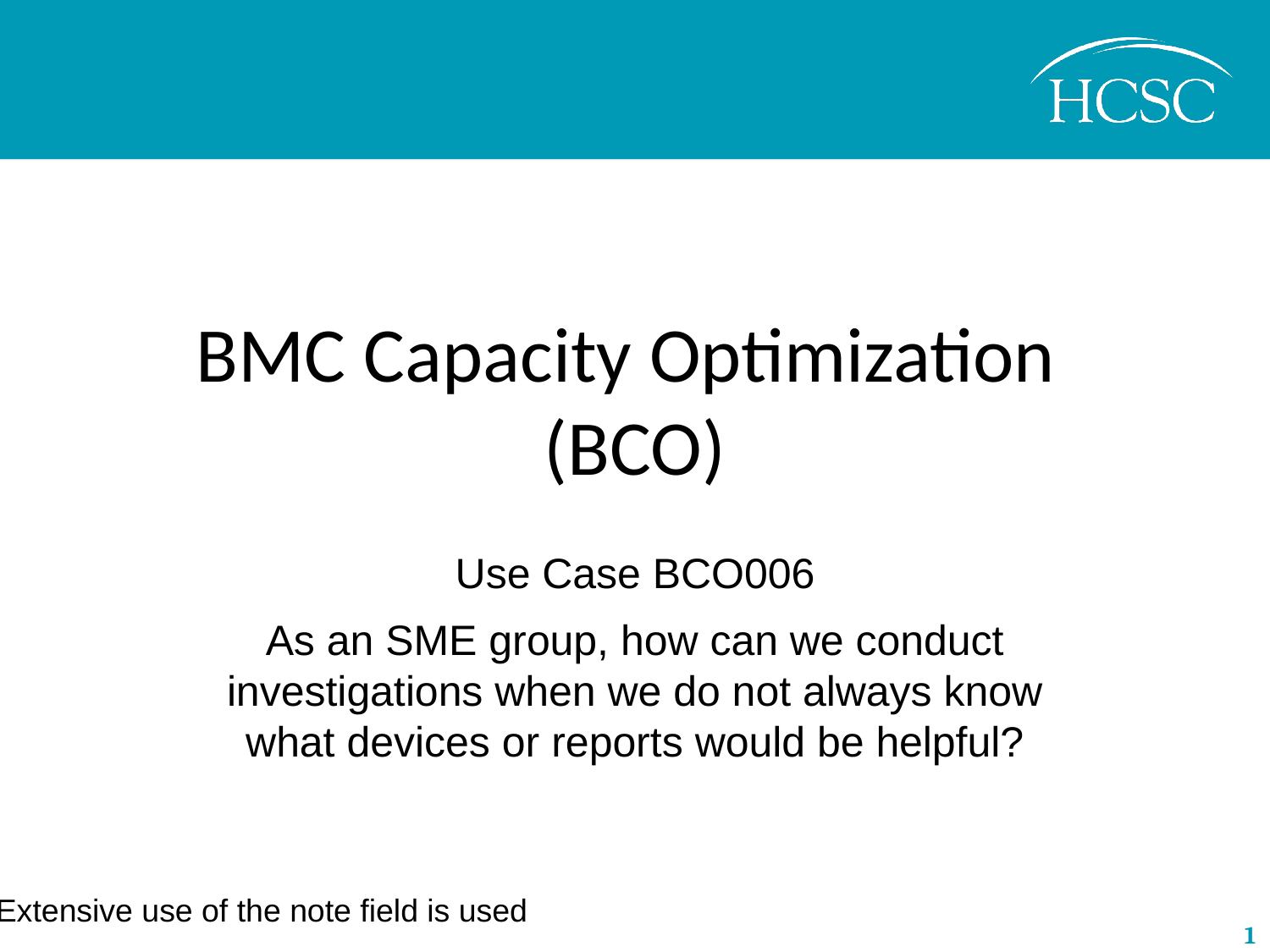

# BMC Capacity Optimization (BCO)
Use Case BCO006
As an SME group, how can we conduct investigations when we do not always know what devices or reports would be helpful?
Extensive use of the note field is used